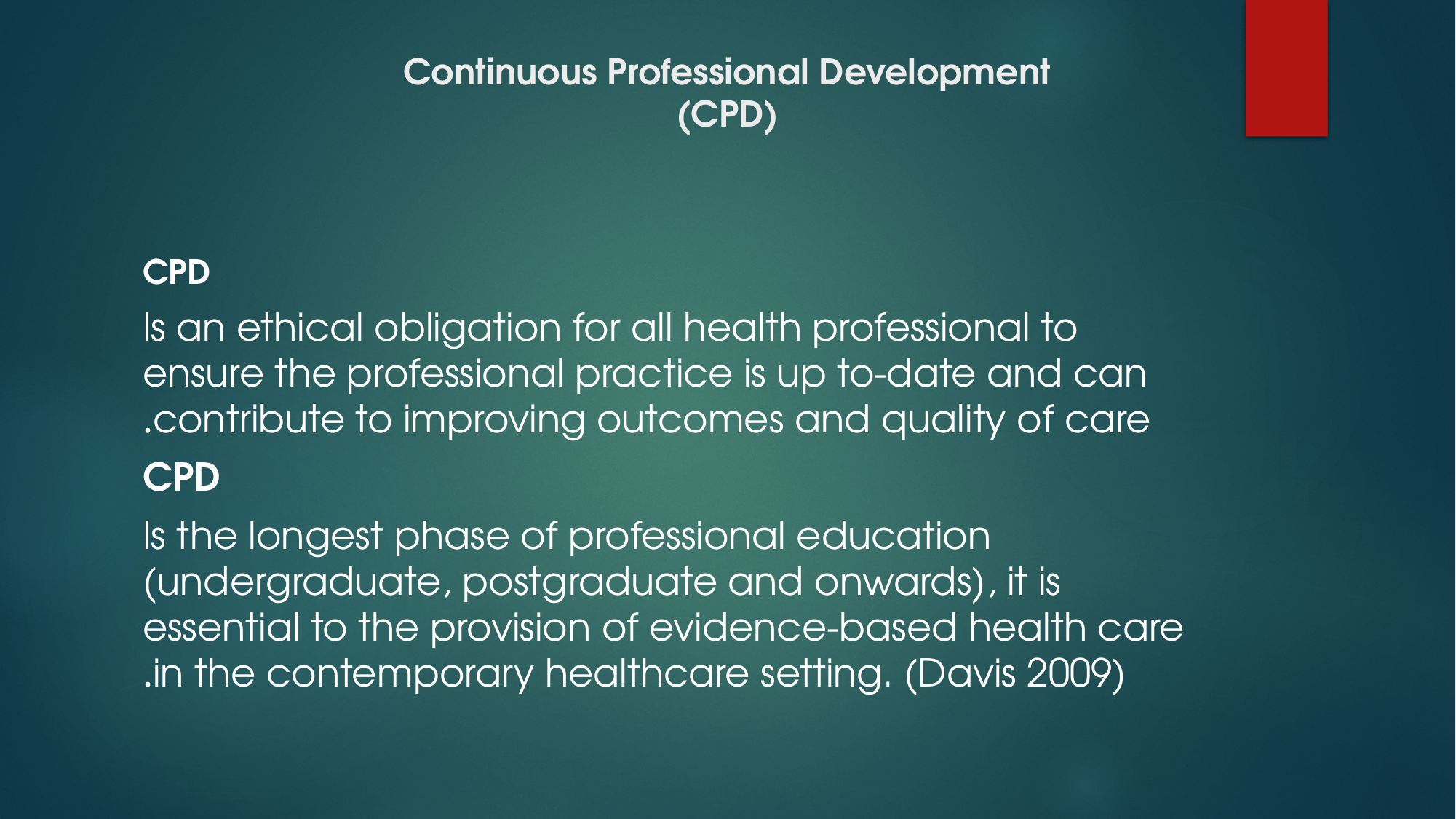

# Continuous Professional Development (CPD)
CPD
Is an ethical obligation for all health professional to ensure the professional practice is up to-date and can contribute to improving outcomes and quality of care.
CPD
Is the longest phase of professional education (undergraduate, postgraduate and onwards), it is essential to the provision of evidence-based health care in the contemporary healthcare setting. (Davis 2009).